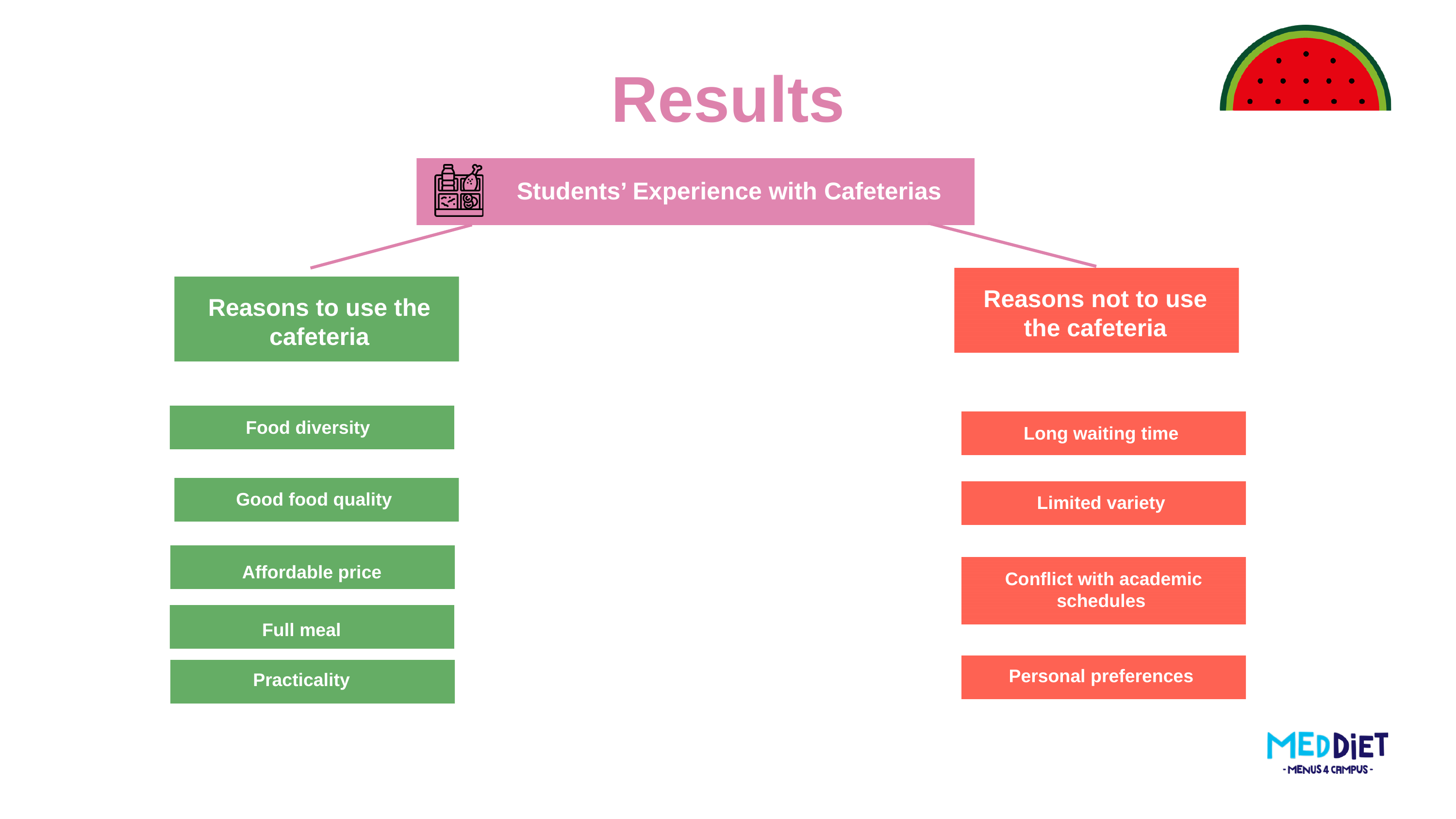

Results

Students’ Experience with Cafeterias

Reasons not to use the cafeteria

Long waiting time
Reasons to use the cafeteria

Limited variety

Food diversity

Conflict with academic schedules

Good food quality

Full meal

Personal preferences

Affordable price

Practicality